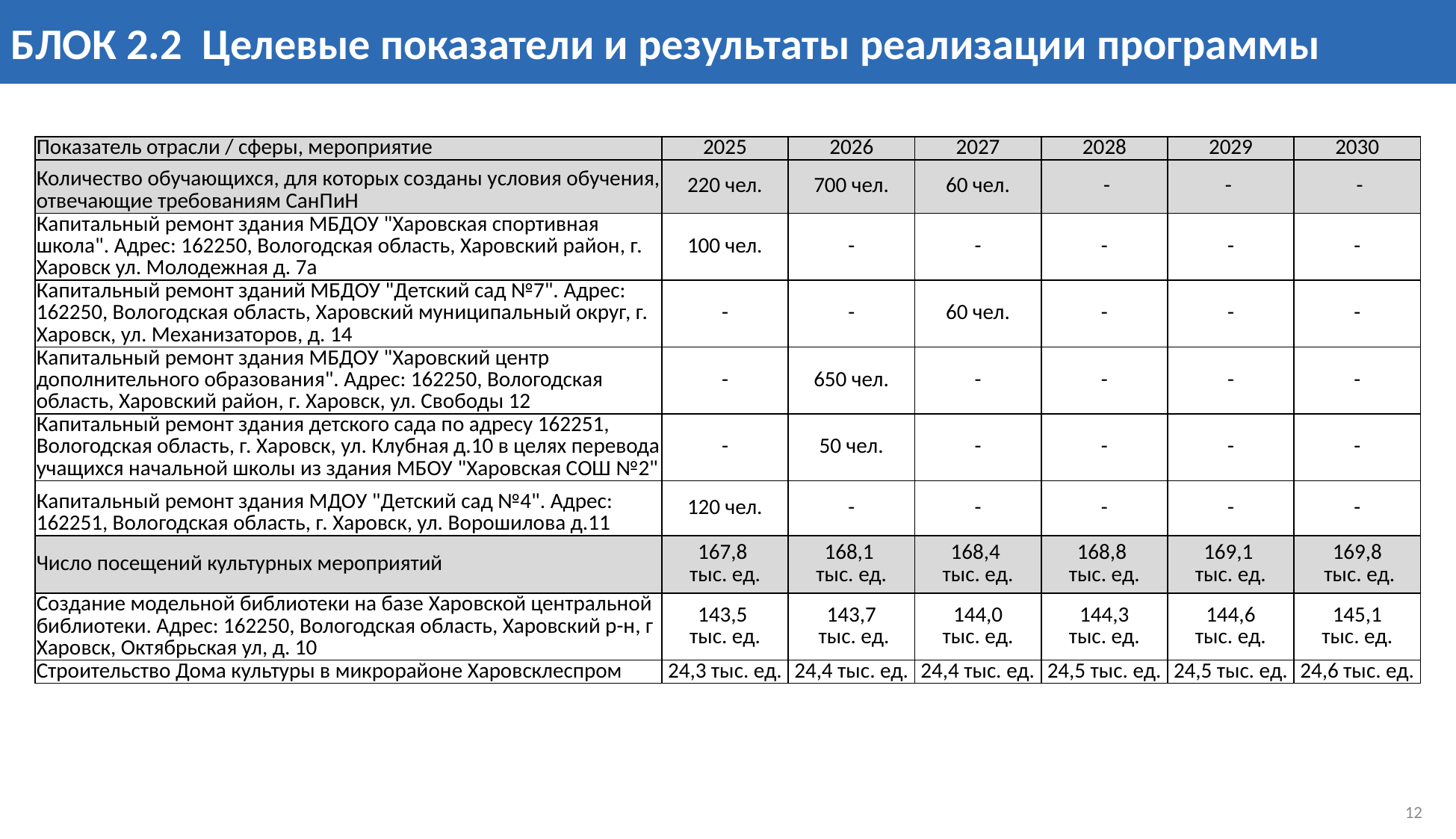

БЛОК 2.2  Целевые показатели и результаты реализации программы
| Показатель отрасли / сферы, мероприятие | 2025 | 2026 | 2027 | 2028 | 2029 | 2030 |
| --- | --- | --- | --- | --- | --- | --- |
| Количество обучающихся, для которых созданы условия обучения, отвечающие требованиям СанПиН | 220 чел. | 700 чел. | 60 чел. | - | - | - |
| Капитальный ремонт здания МБДОУ "Харовская спортивная школа". Адрес: 162250, Вологодская область, Харовский район, г. Харовск ул. Молодежная д. 7а | 100 чел. | - | - | - | - | - |
| Капитальный ремонт зданий МБДОУ "Детский сад №7". Адрес: 162250, Вологодская область, Харовский муниципальный округ, г. Харовск, ул. Механизаторов, д. 14 | - | - | 60 чел. | - | - | - |
| Капитальный ремонт здания МБДОУ "Харовский центр дополнительного образования". Адрес: 162250, Вологодская область, Харовский район, г. Харовск, ул. Свободы 12 | - | 650 чел. | - | - | - | - |
| Капитальный ремонт здания детского сада по адресу 162251, Вологодская область, г. Харовск, ул. Клубная д.10 в целях перевода учащихся начальной школы из здания МБОУ "Харовская СОШ №2" | - | 50 чел. | - | - | - | - |
| Капитальный ремонт здания МДОУ "Детский сад №4". Адрес: 162251, Вологодская область, г. Харовск, ул. Ворошилова д.11 | 120 чел. | - | - | - | - | - |
| Число посещений культурных мероприятий | 167,8 тыс. ед. | 168,1 тыс. ед. | 168,4 тыс. ед. | 168,8 тыс. ед. | 169,1 тыс. ед. | 169,8 тыс. ед. |
| Создание модельной библиотеки на базе Харовской центральной библиотеки. Адрес: 162250, Вологодская область, Харовский р-н, г Харовск, Октябрьская ул, д. 10 | 143,5 тыс. ед. | 143,7 тыс. ед. | 144,0 тыс. ед. | 144,3 тыс. ед. | 144,6 тыс. ед. | 145,1 тыс. ед. |
| Строительство Дома культуры в микрорайоне Харовсклеспром | 24,3 тыс. ед. | 24,4 тыс. ед. | 24,4 тыс. ед. | 24,5 тыс. ед. | 24,5 тыс. ед. | 24,6 тыс. ед. |
12